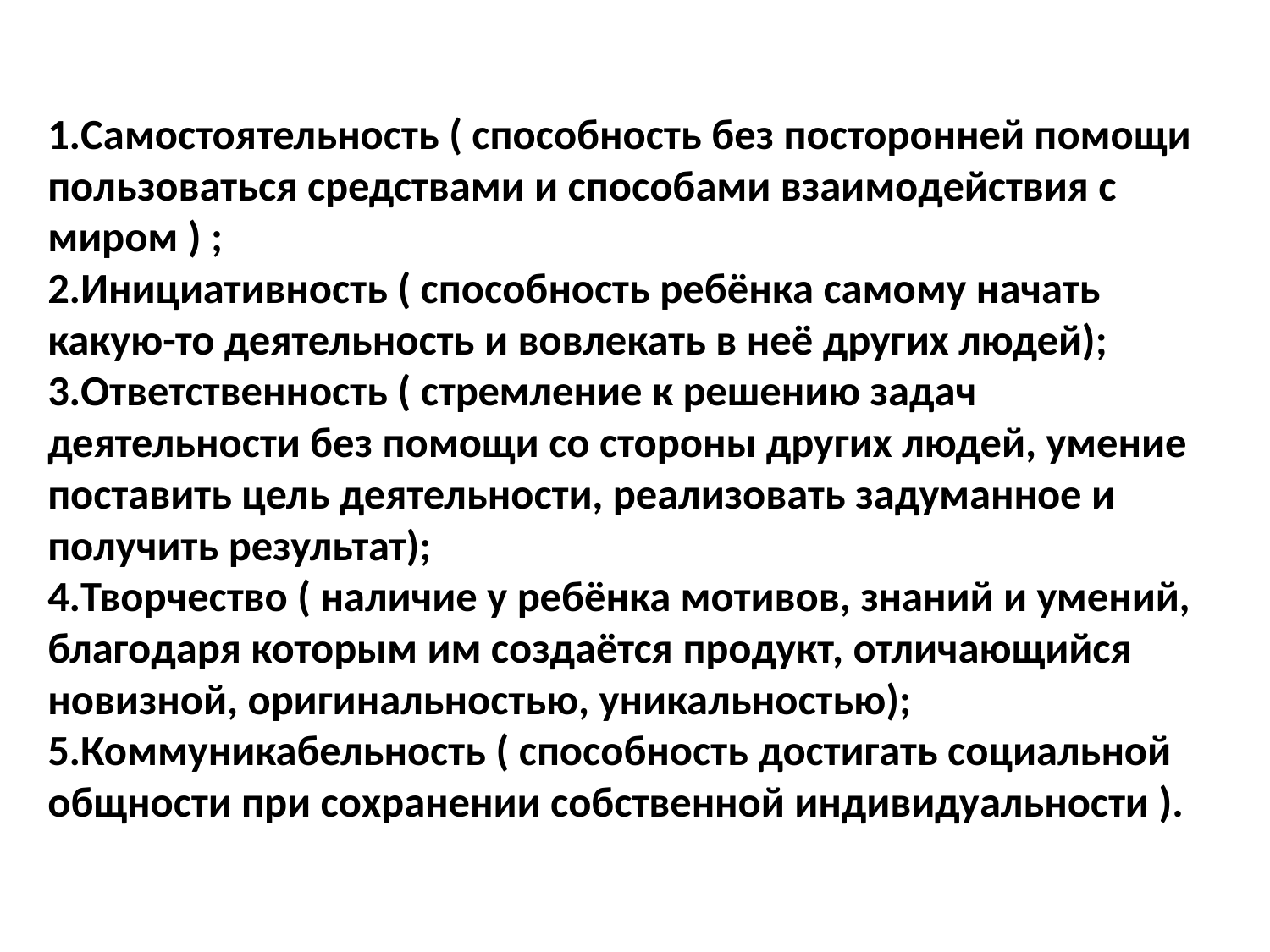

# 1.Самостоятельность ( способность без посторонней помощи пользоваться средствами и способами взаимодействия с миром ) ; 2.Инициативность ( способность ребёнка самому начать какую-то деятельность и вовлекать в неё других людей); 3.Ответственность ( стремление к решению задач деятельности без помощи со стороны других людей, умение поставить цель деятельности, реализовать задуманное и получить результат); 4.Творчество ( наличие у ребёнка мотивов, знаний и умений, благодаря которым им создаётся продукт, отличающийся новизной, оригинальностью, уникальностью); 5.Коммуникабельность ( способность достигать социальной общности при сохранении собственной индивидуальности ).